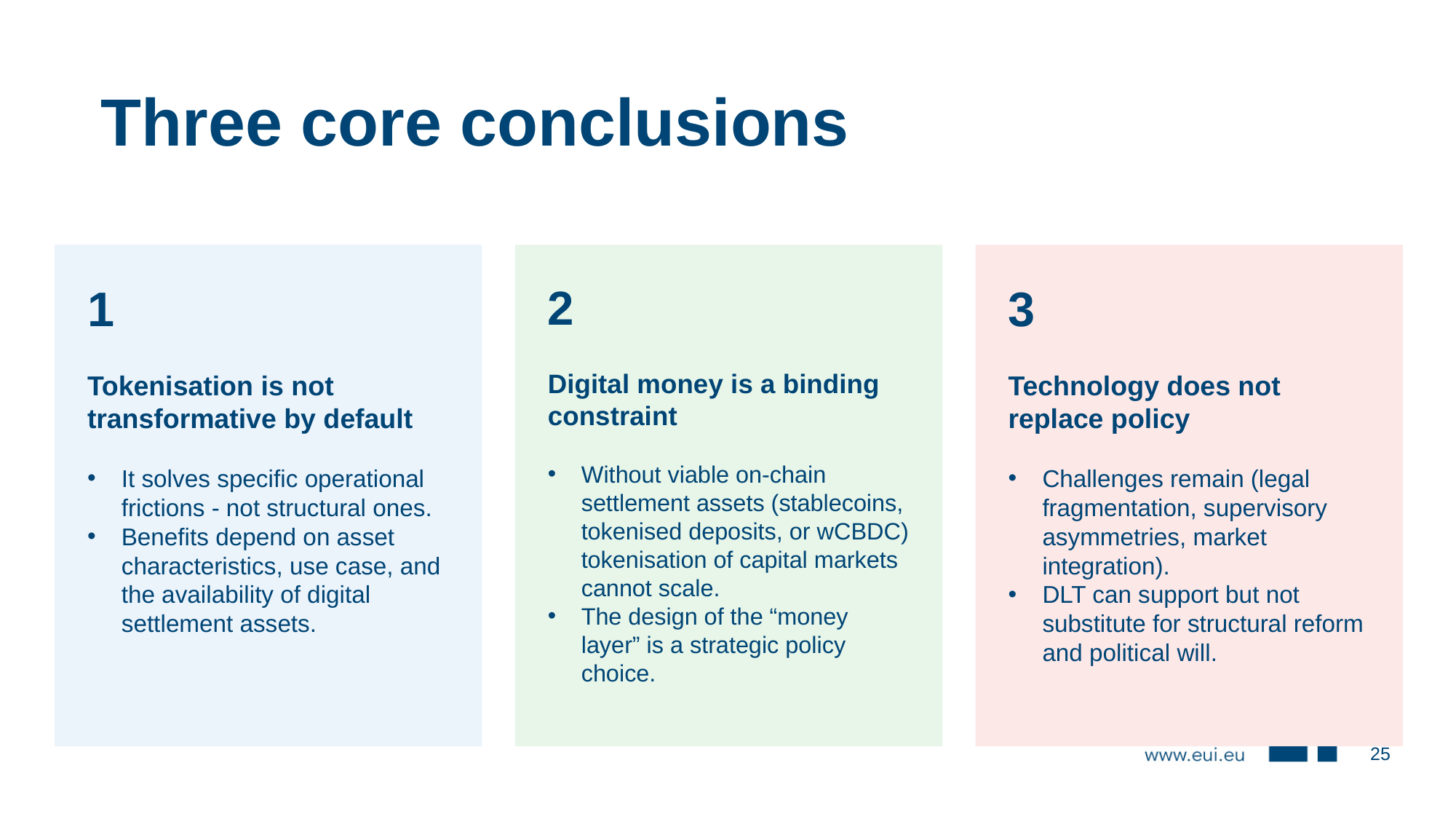

# Three core conclusions
1

Tokenisation is not transformative by default

It solves specific operational frictions - not structural ones.
Benefits depend on asset characteristics, use case, and the availability of digital settlement assets.
2

Digital money is a binding constraint

Without viable on-chain settlement assets (stablecoins, tokenised deposits, or wCBDC) tokenisation of capital markets cannot scale.
The design of the “money layer” is a strategic policy choice.
3

Technology does not replace policy

Challenges remain (legal fragmentation, supervisory asymmetries, market integration).
DLT can support but not substitute for structural reform and political will.
25